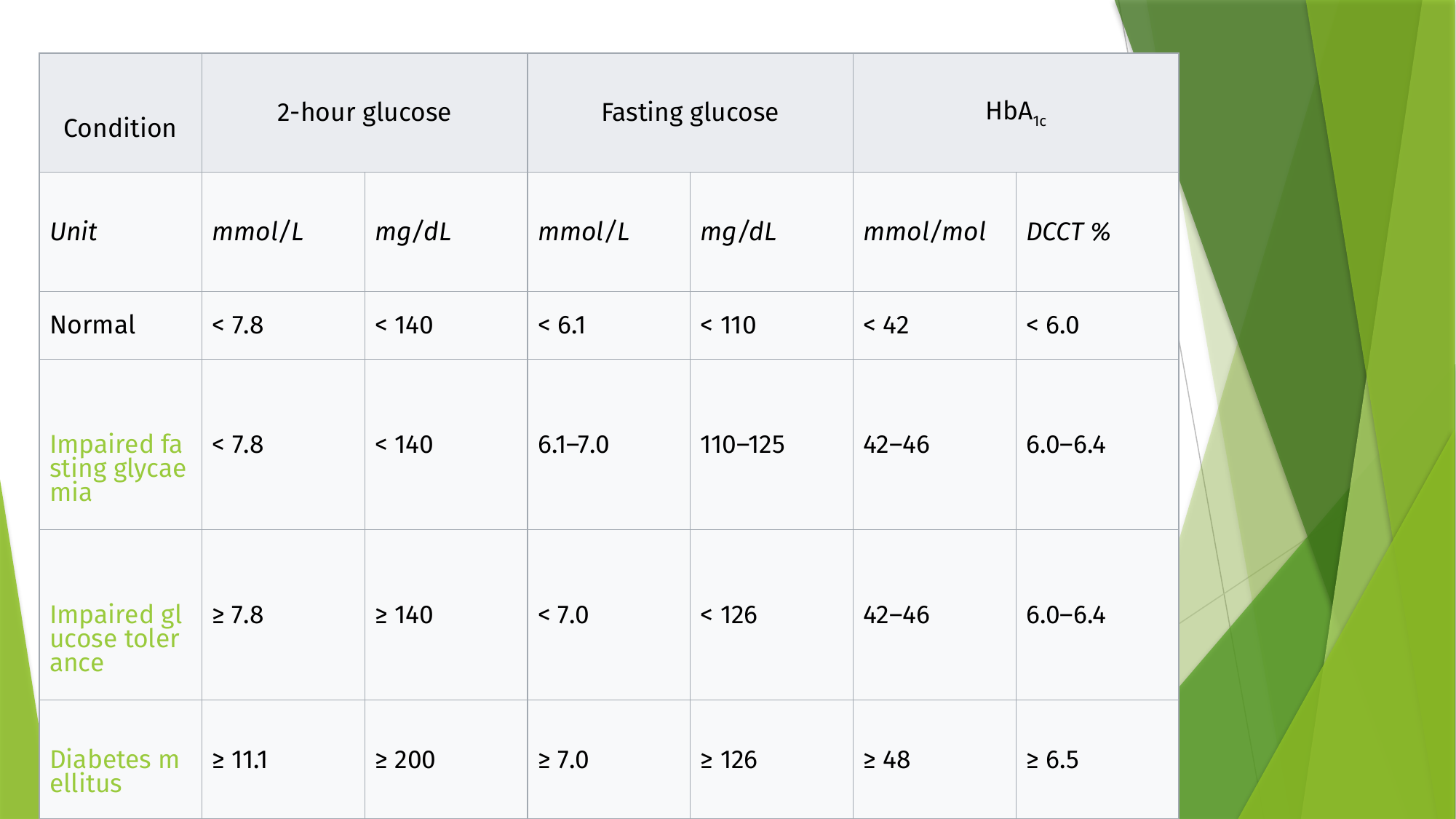

| Condition | 2-hour glucose |  | Fasting glucose |  | HbA1c |  |
| --- | --- | --- | --- | --- | --- | --- |
| Unit | mmol/L | mg/dL | mmol/L | mg/dL | mmol/mol | DCCT % |
| Normal | < 7.8 | < 140 | < 6.1 | < 110 | < 42 | < 6.0 |
| Impaired fasting glycaemia | < 7.8 | < 140 | 6.1–7.0 | 110–125 | 42–46 | 6.0–6.4 |
| Impaired glucose tolerance | ≥ 7.8 | ≥ 140 | < 7.0 | < 126 | 42–46 | 6.0–6.4 |
| Diabetes mellitus | ≥ 11.1 | ≥ 200 | ≥ 7.0 | ≥ 126 | ≥ 48 | ≥ 6.5 |
#